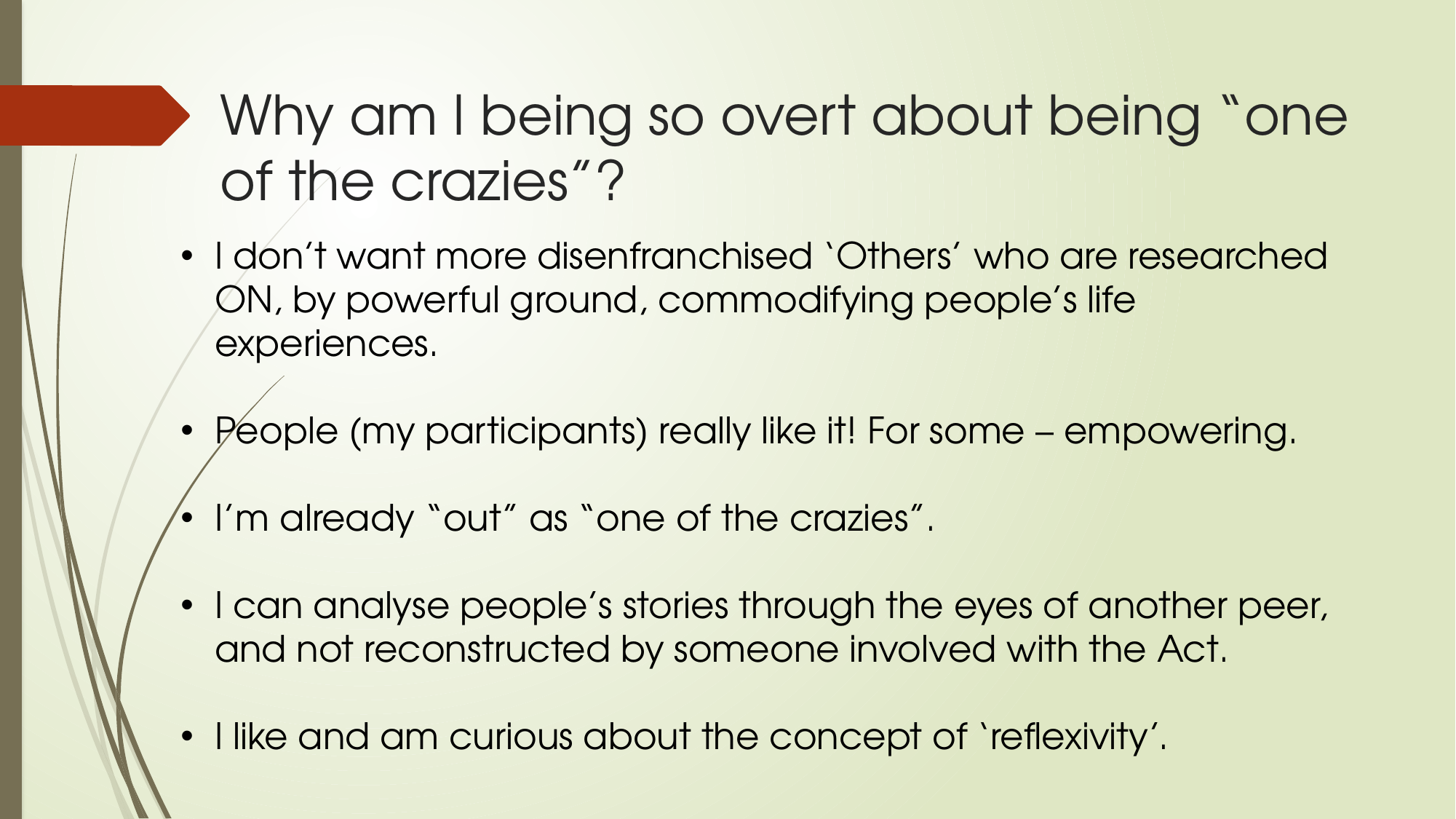

# Why am I being so overt about being “one of the crazies”?
I don’t want more disenfranchised ‘Others’ who are researched ON, by powerful ground, commodifying people’s life experiences.

People (my participants) really like it! For some – empowering.

I’m already “out” as “one of the crazies”.

I can analyse people’s stories through the eyes of another peer, and not reconstructed by someone involved with the Act.

I like and am curious about the concept of ‘reflexivity’.